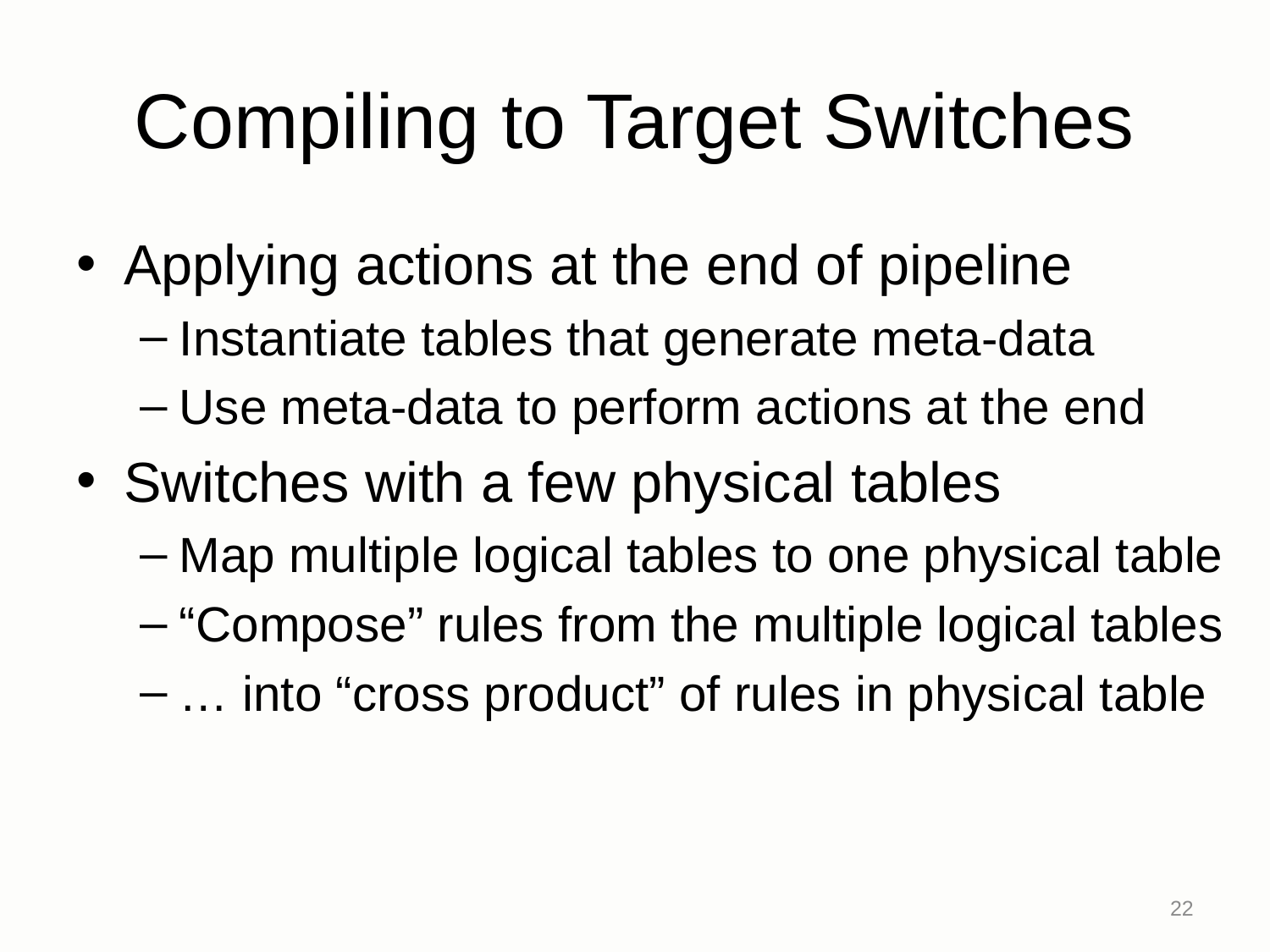

# Compiling to Target Switches
Applying actions at the end of pipeline
Instantiate tables that generate meta-data
Use meta-data to perform actions at the end
Switches with a few physical tables
Map multiple logical tables to one physical table
“Compose” rules from the multiple logical tables
… into “cross product” of rules in physical table

22